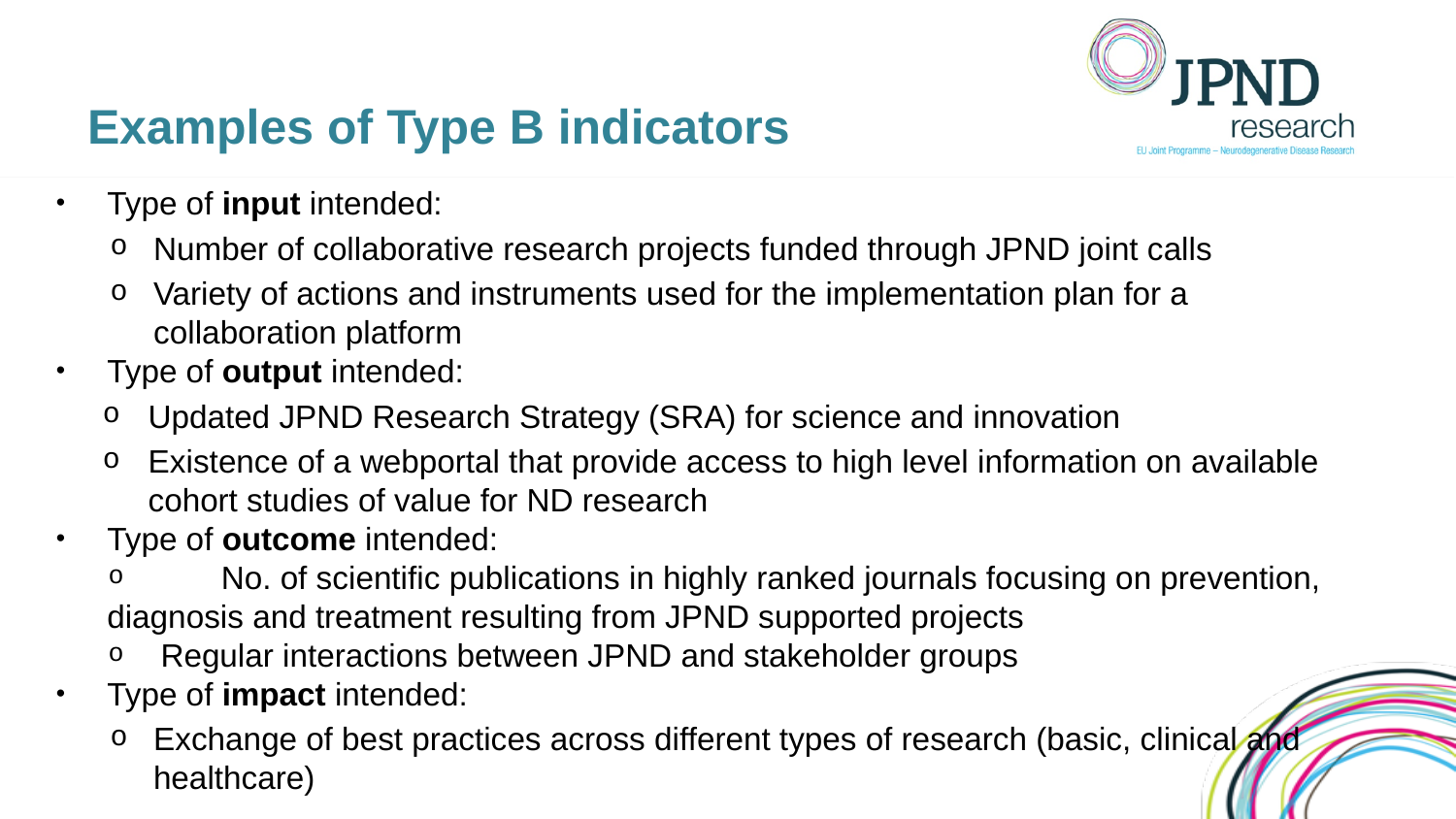

# Examples of Type B indicators
Type of input intended:
Number of collaborative research projects funded through JPND joint calls
Variety of actions and instruments used for the implementation plan for a collaboration platform
Type of output intended:
Updated JPND Research Strategy (SRA) for science and innovation
Existence of a webportal that provide access to high level information on available cohort studies of value for ND research
Type of outcome intended:
	No. of scientific publications in highly ranked journals focusing on prevention, diagnosis and treatment resulting from JPND supported projects
 Regular interactions between JPND and stakeholder groups
Type of impact intended:
Exchange of best practices across different types of research (basic, clinical and healthcare)